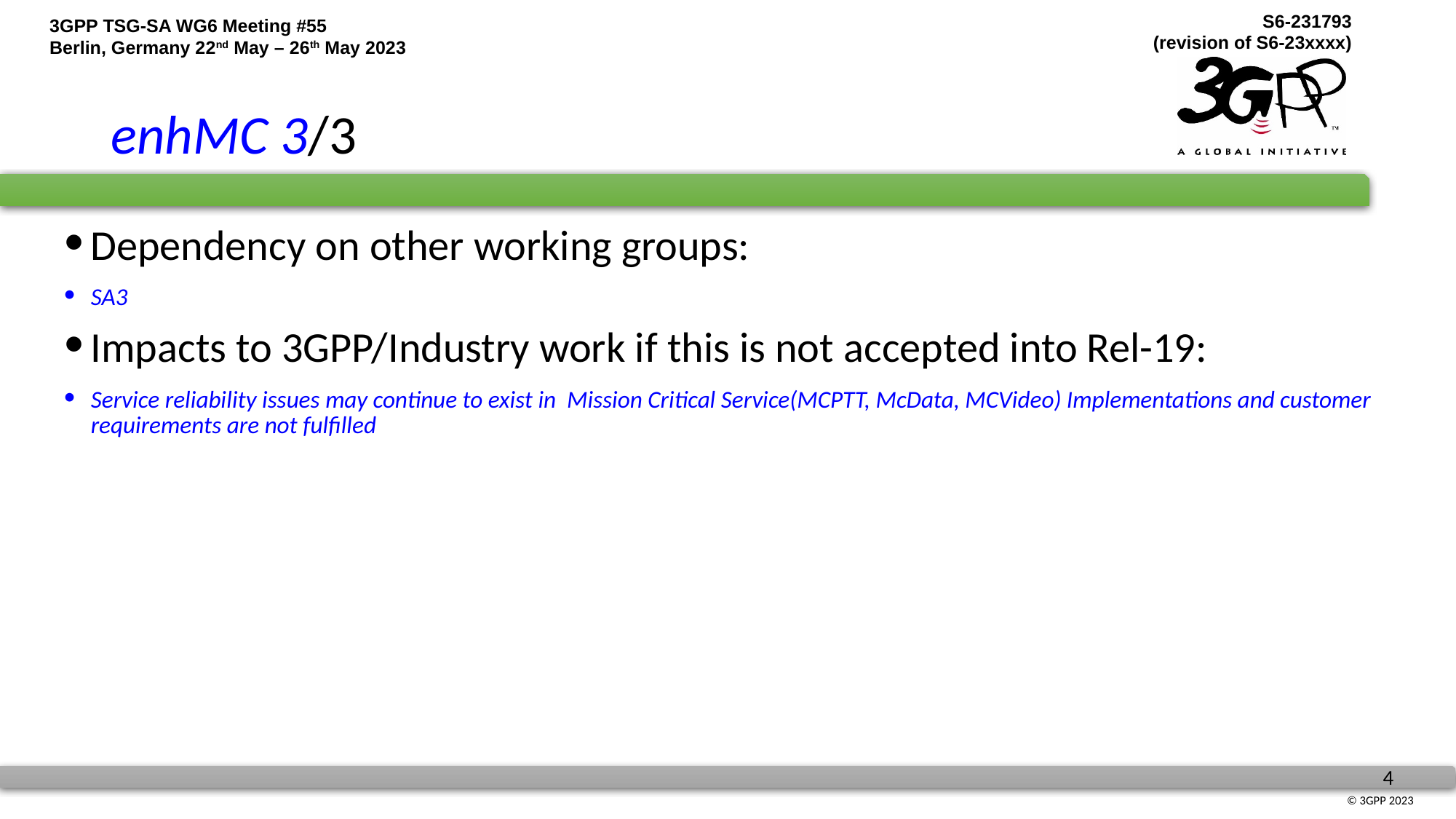

# enhMC 3/3
Dependency on other working groups:
SA3
Impacts to 3GPP/Industry work if this is not accepted into Rel-19:
Service reliability issues may continue to exist in  Mission Critical Service(MCPTT, McData, MCVideo) Implementations and customer requirements are not fulfilled